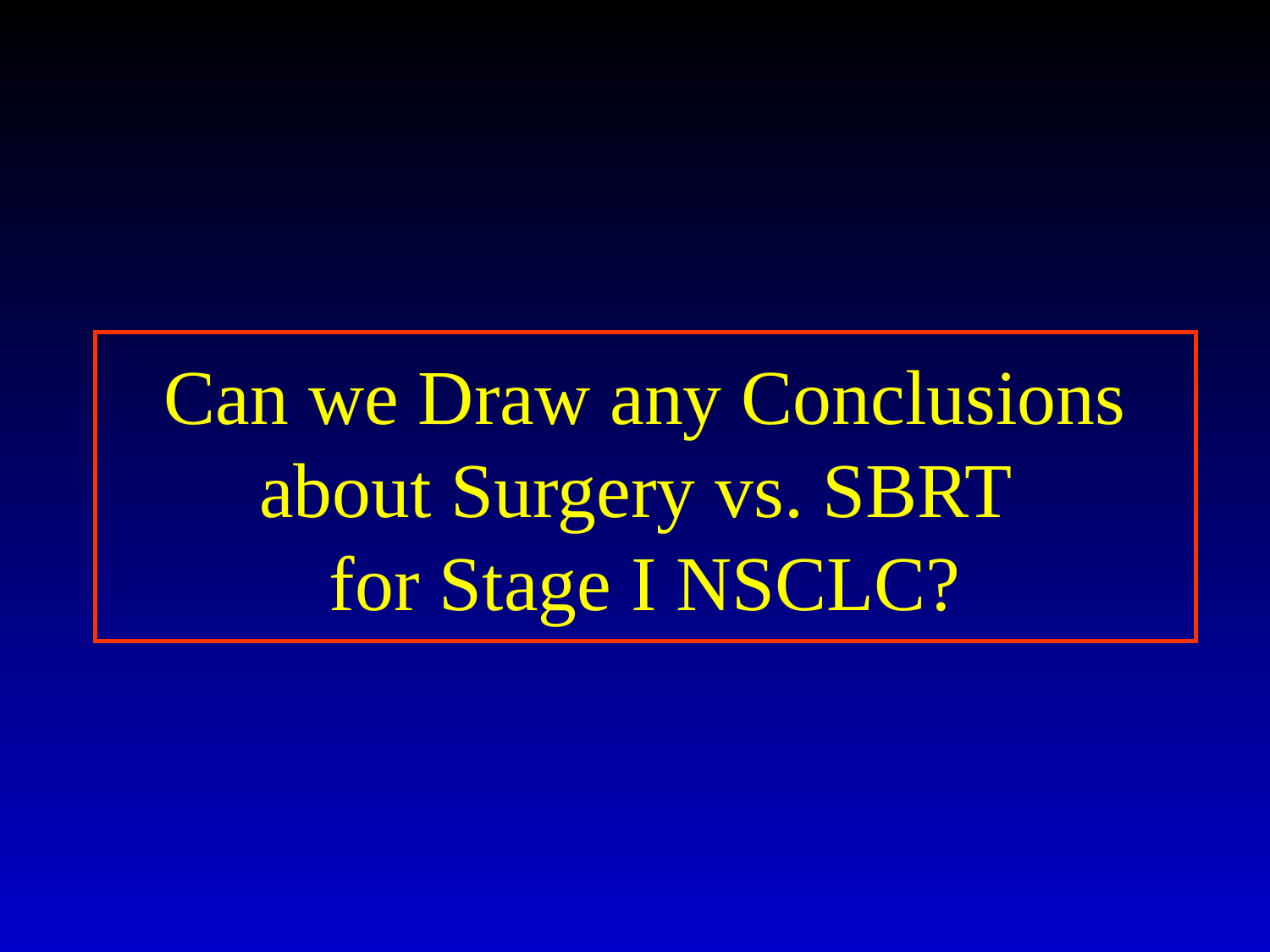

Can we Draw any Conclusions about Surgery vs. SBRT
for Stage I NSCLC?